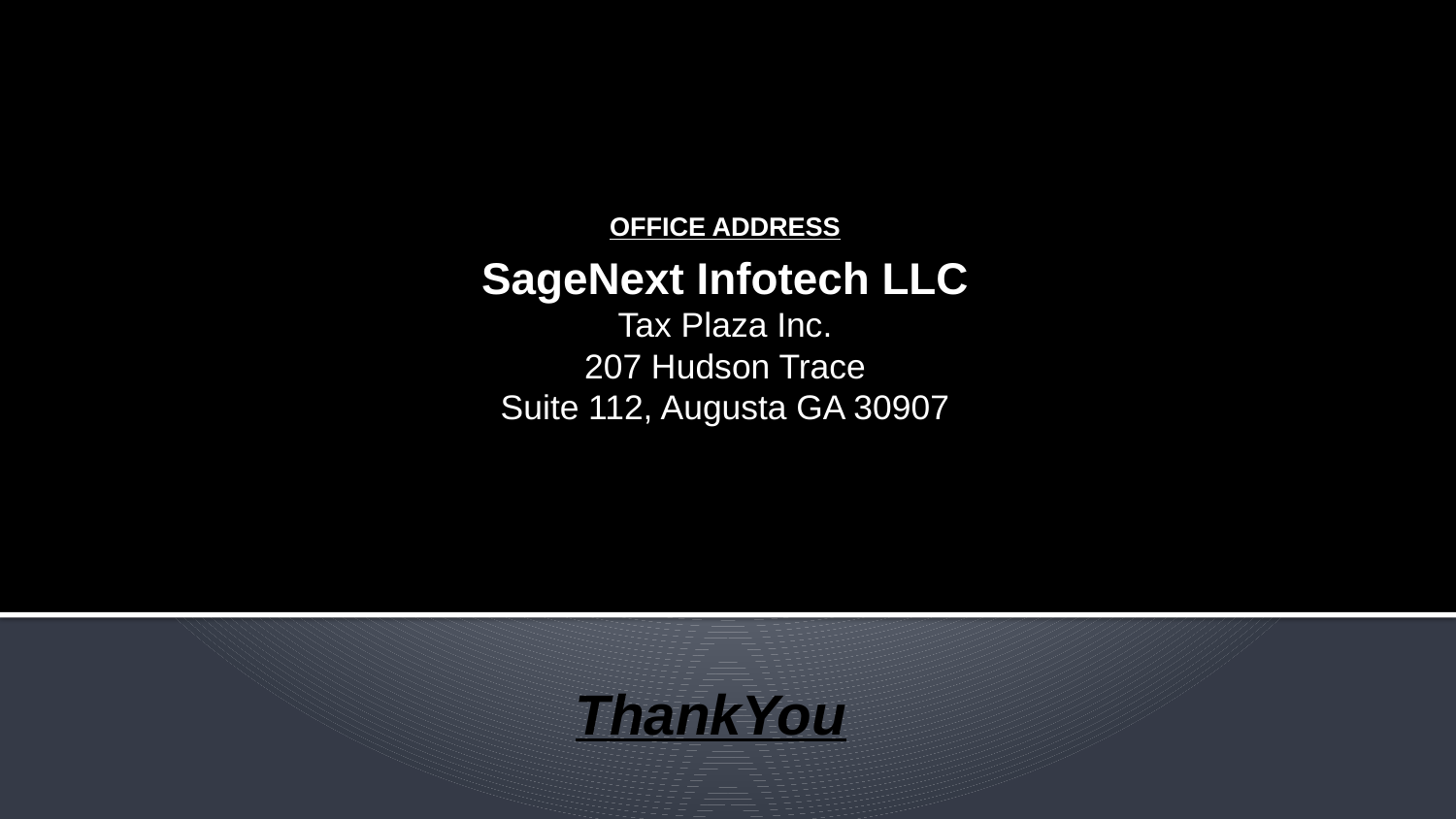

OFFICE ADDRESS
SageNext Infotech LLC
Tax Plaza Inc.
207 Hudson Trace
Suite 112, Augusta GA 30907

# ThankYou